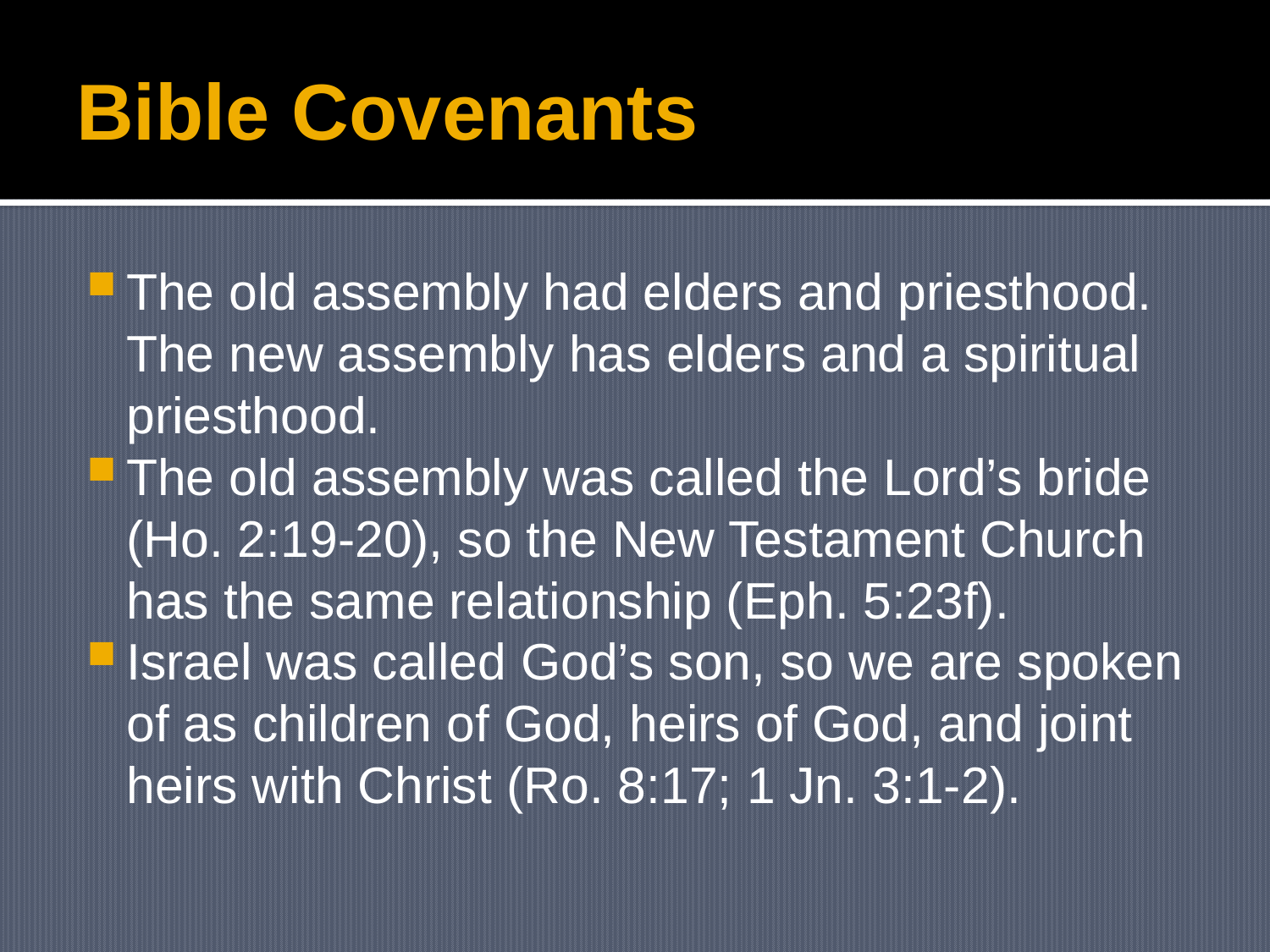

# Bible Covenants
The old assembly had elders and priesthood.  The new assembly has elders and a spiritual priesthood.
The old assembly was called the Lord’s bride (Ho. 2:19-20), so the New Testament Church has the same relationship (Eph. 5:23f).
Israel was called God’s son, so we are spoken of as children of God, heirs of God, and joint heirs with Christ (Ro. 8:17; 1 Jn. 3:1-2).